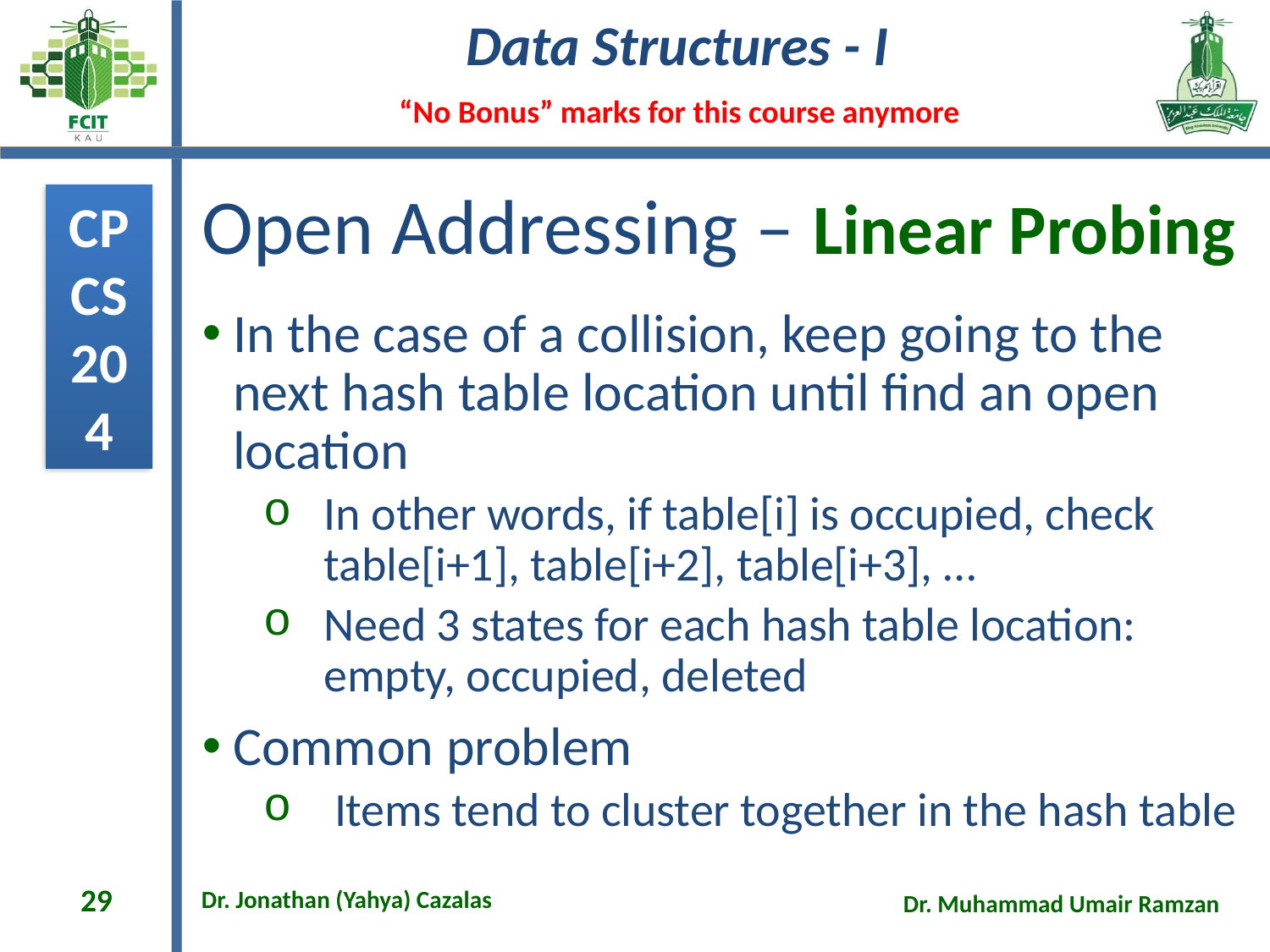

# Open Addressing – Linear Probing
In the case of a collision, keep going to the next hash table location until find an open location
In other words, if table[i] is occupied, check table[i+1], table[i+2], table[i+3], …
Need 3 states for each hash table location:
empty, occupied, deleted
Common problem
Items tend to cluster together in the hash table
29